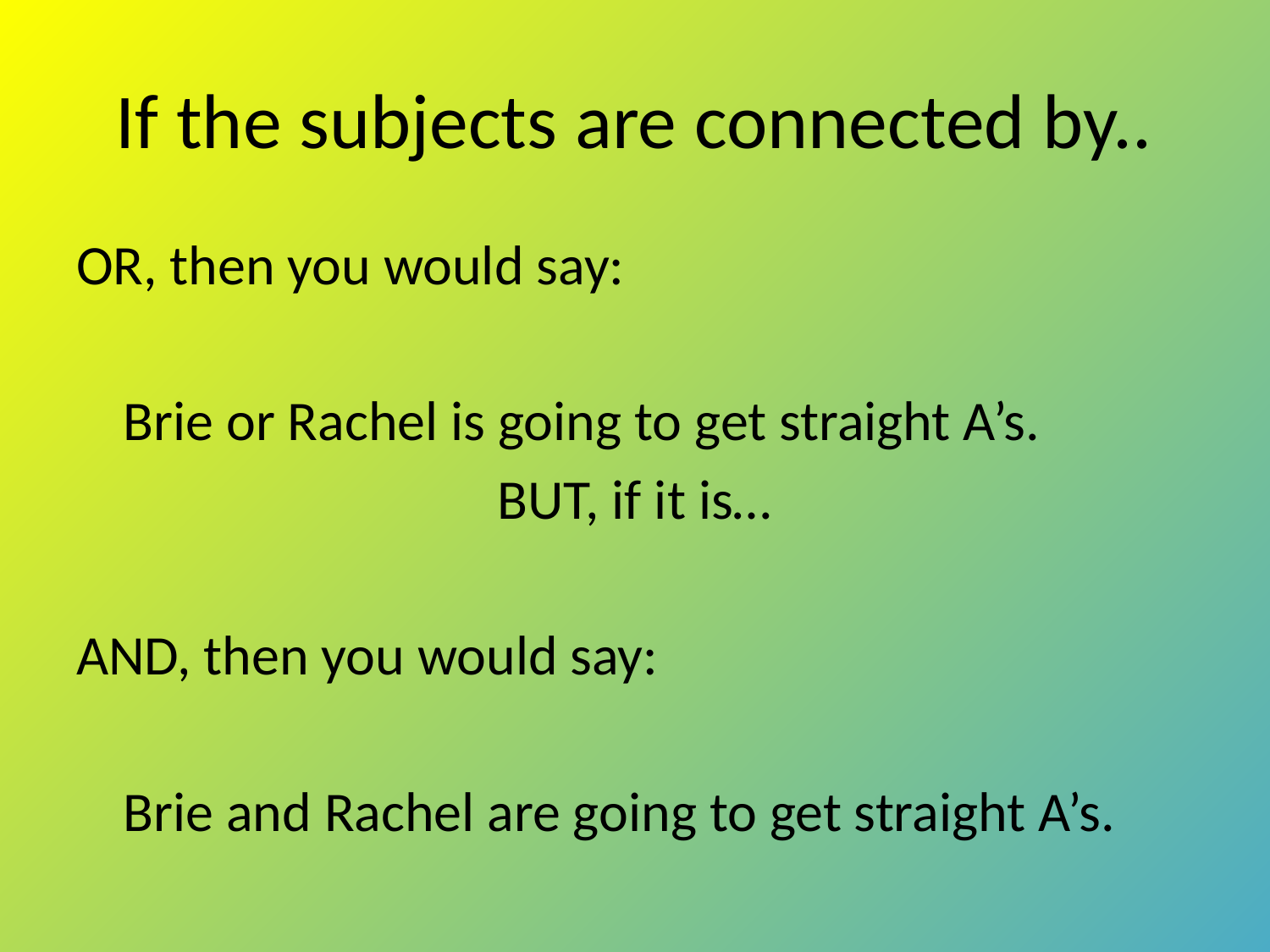

# If the subjects are connected by..
OR, then you would say:

	Brie or Rachel is going to get straight A’s.
BUT, if it is…

AND, then you would say:

	Brie and Rachel are going to get straight A’s.